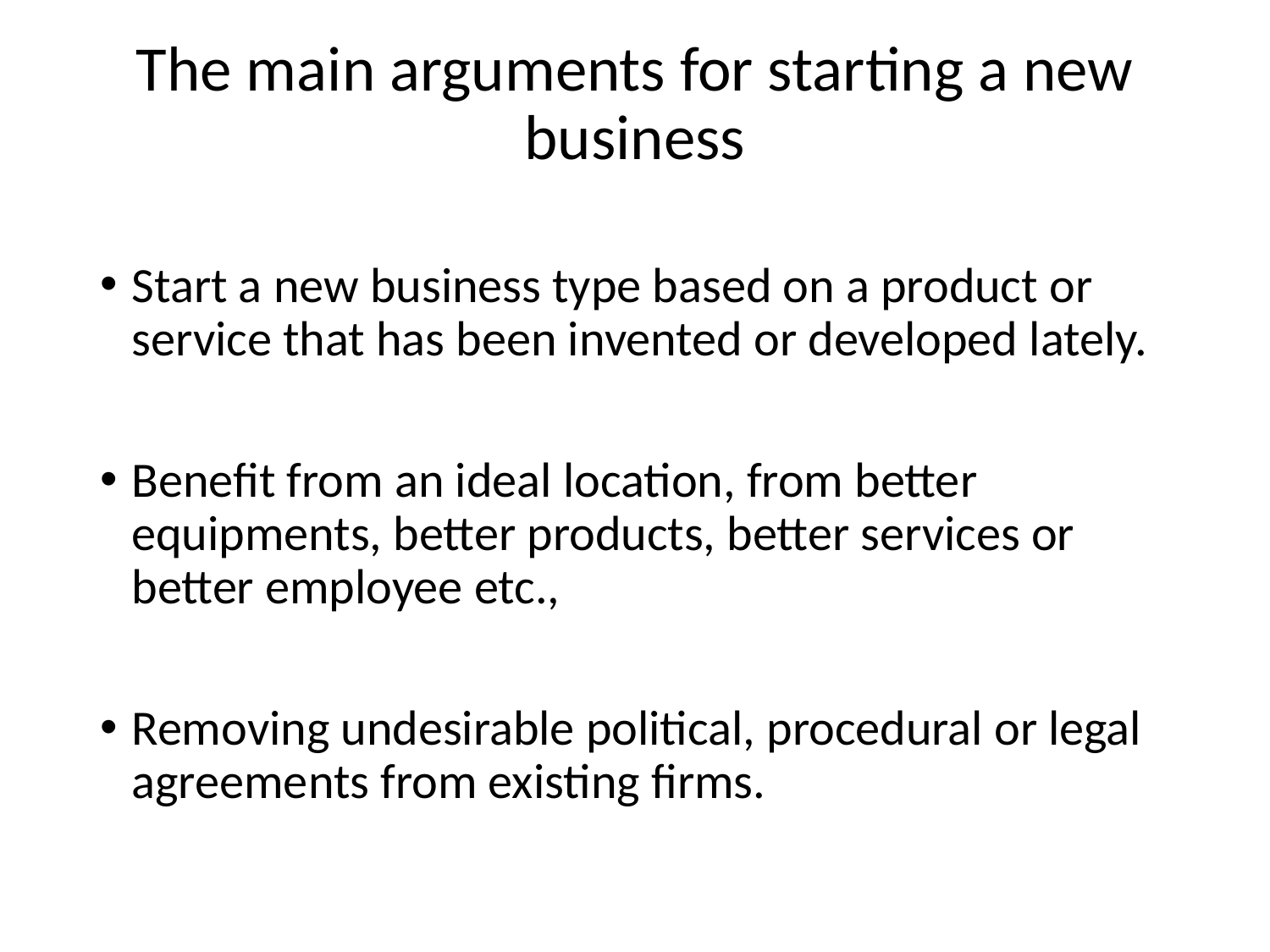

# The main arguments for starting a new business
Start a new business type based on a product or service that has been invented or developed lately.

Benefit from an ideal location, from better equipments, better products, better services or better employee etc.,

Removing undesirable political, procedural or legal agreements from existing firms.